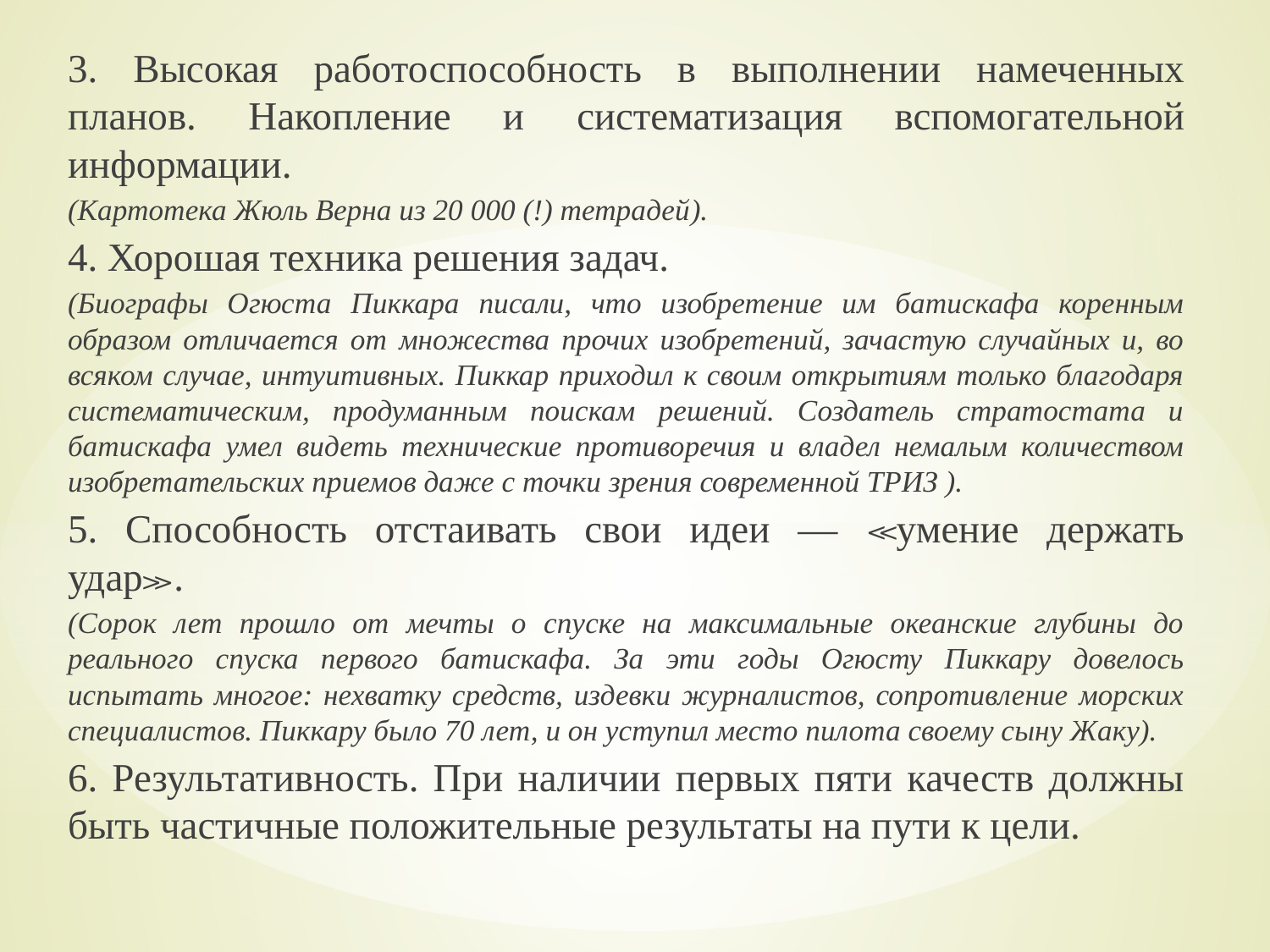

3. Высокая работоспособность в выполнении намеченных планов. Накопление и систематизация вспомогательной информации.
(Картотека Жюль Верна из 20 000 (!) тетрадей).
4. Хорошая техника решения задач.
(Биографы Огюста Пиккара писали, что изобретение им батискафа коренным образом отличается от множества прочих изобретений, зачастую случайных и, во всяком случае, интуитивных. Пиккар приходил к своим открытиям только благодаря систематическим, продуманным поискам решений. Создатель стратостата и батискафа умел видеть технические противоречия и владел немалым количеством изобретательских приемов даже с точки зрения современной ТРИЗ ).
5. Способность отстаивать свои идеи — ≪умение держать удар≫.
(Сорок лет прошло от мечты о спуске на максимальные океанские глубины до реального спуска первого батискафа. За эти годы Огюсту Пиккару довелось испытать многое: нехватку средств, издевки журналистов, сопротивление морских специалистов. Пиккару было 70 лет, и он уступил место пилота своему сыну Жаку).
6. Результативность. При наличии первых пяти качеств должны быть частичные положительные результаты на пути к цели.